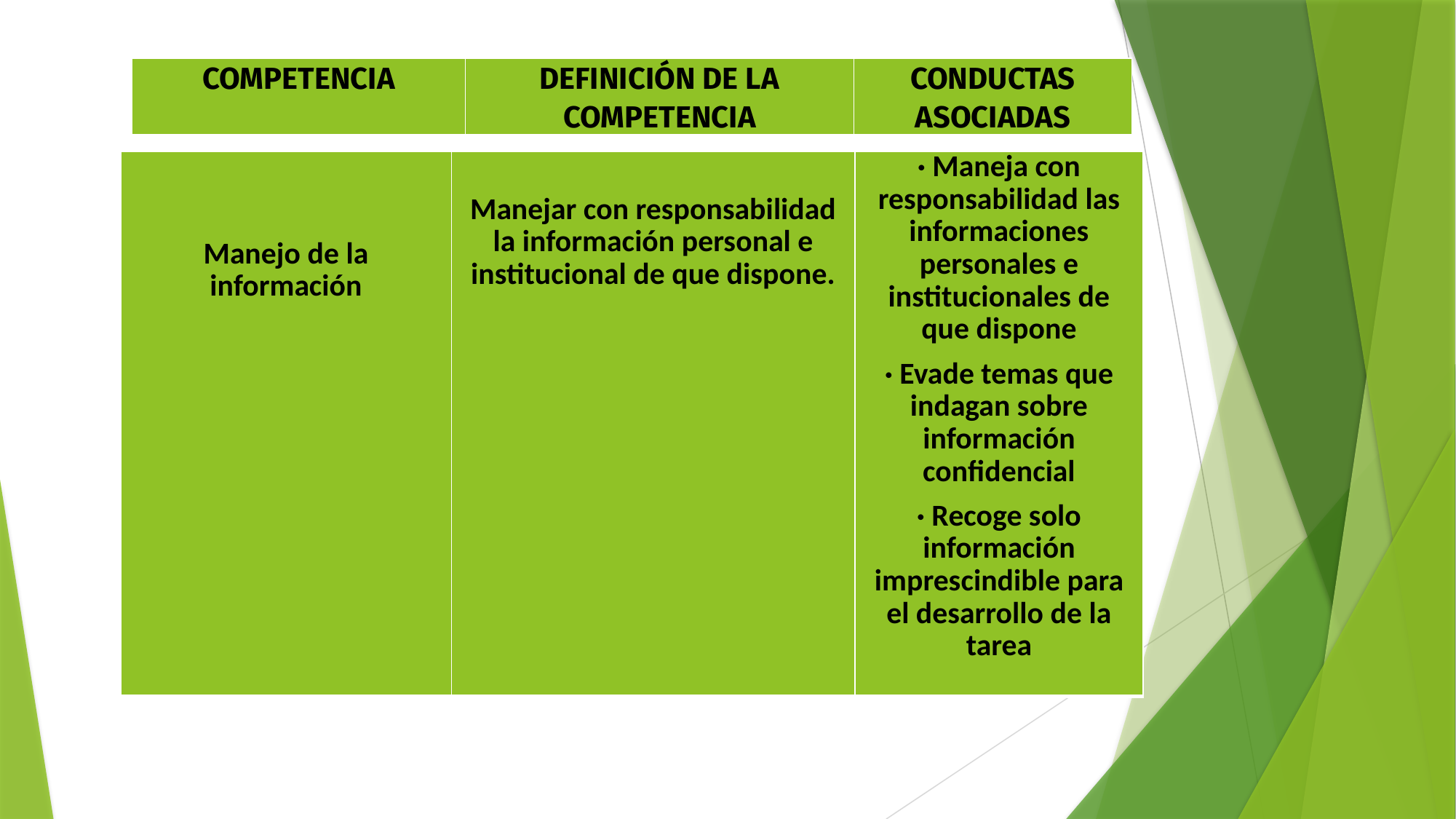

#
| COMPETENCIA | DEFINICIÓN DE LA COMPETENCIA | CONDUCTAS ASOCIADAS |
| --- | --- | --- |
| Manejo de la información | Manejar con responsabilidad la información personal e institucional de que dispone. | · Maneja con responsabilidad las informaciones personales e institucionales de que dispone · Evade temas que indagan sobre información confidencial · Recoge solo información imprescindible para el desarrollo de la tarea |
| --- | --- | --- |